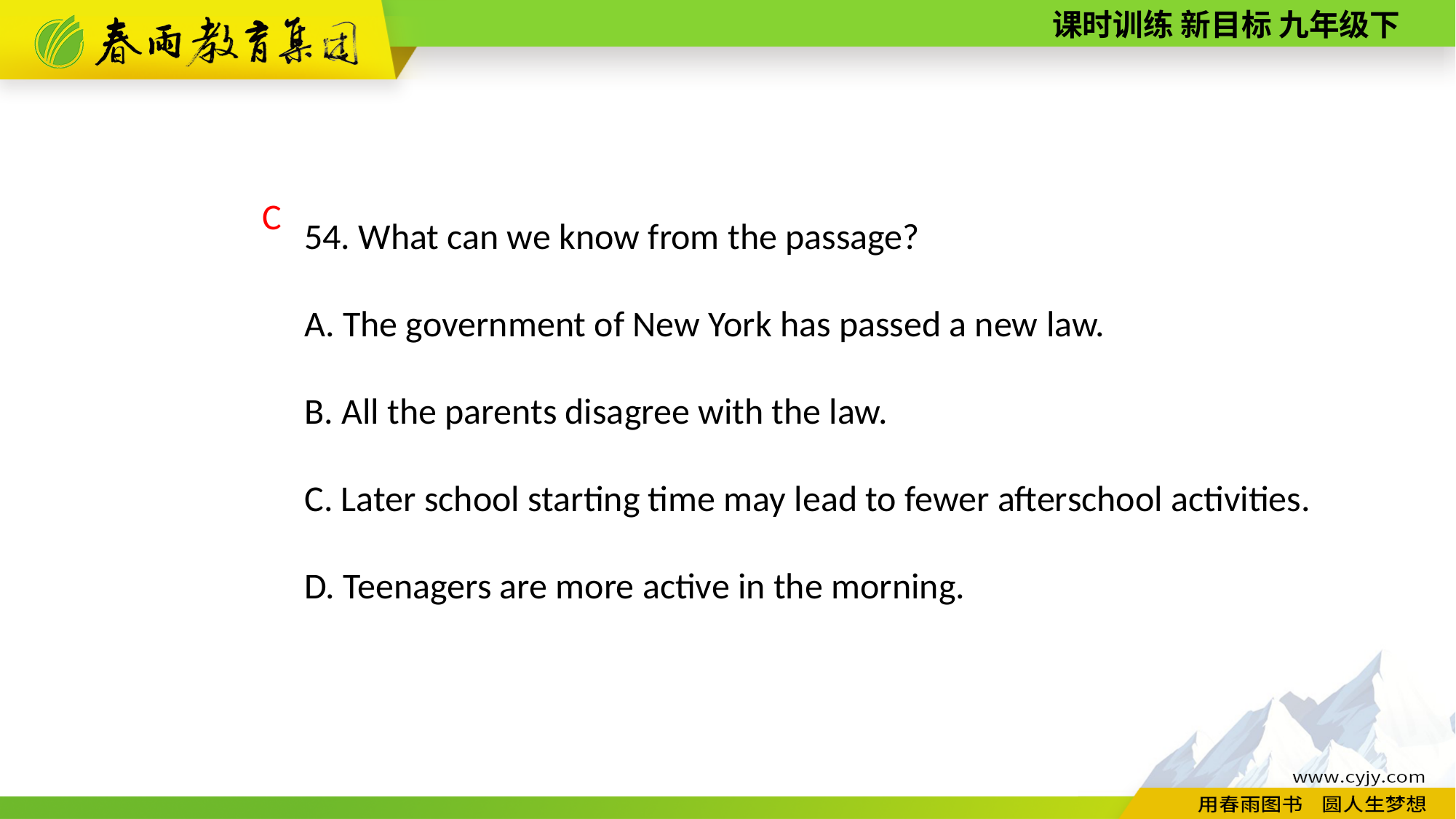

54. What can we know from the passage?
A. The government of New York has passed a new law.
B. All the parents disagree with the law.
C. Later school starting time may lead to fewer after­school activities.
D. Teenagers are more active in the morning.
C